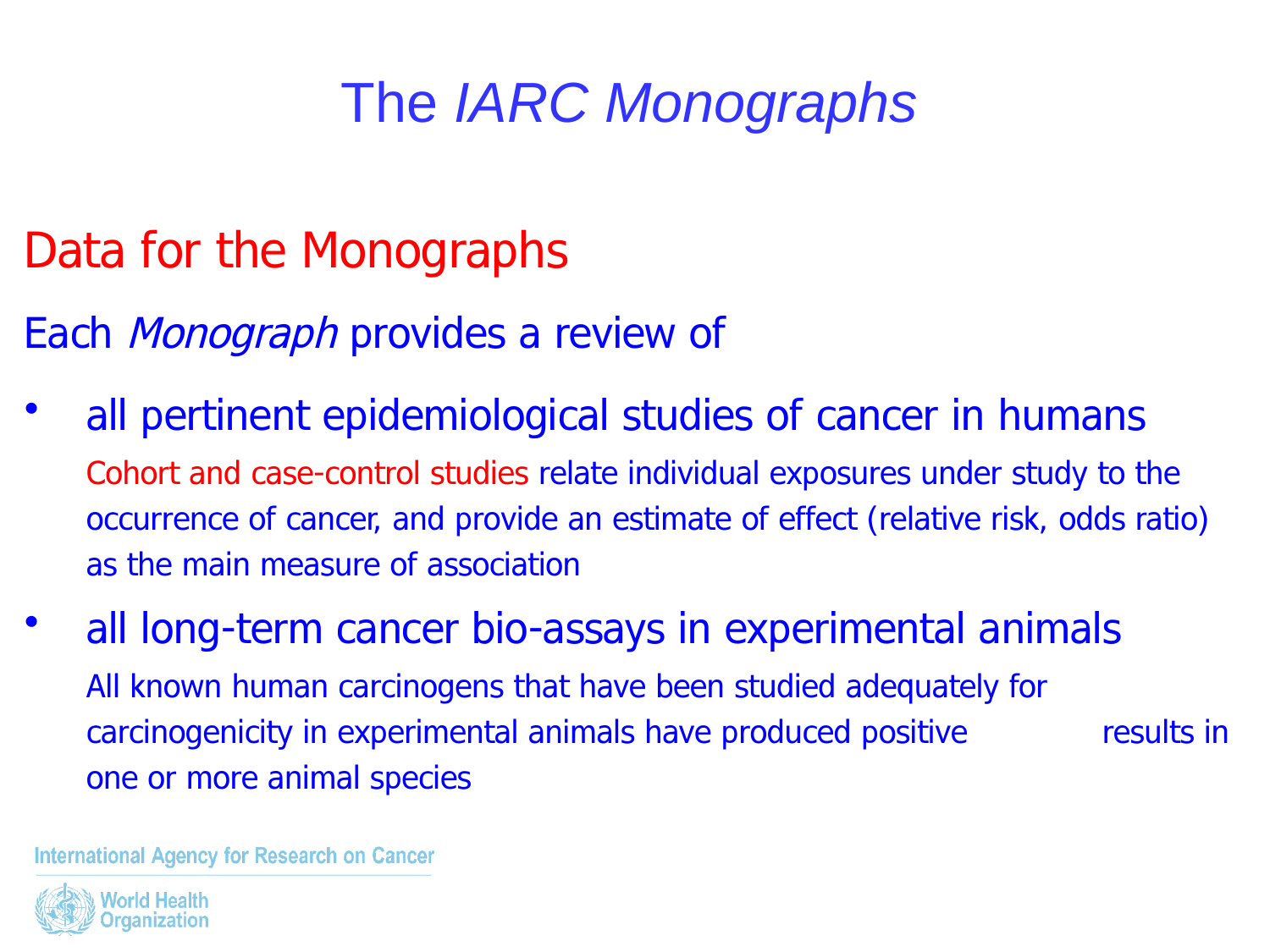

# The IARC Monographs

Data for the Monographs

Each Monograph provides a review of

all pertinent epidemiological studies of cancer in humans
	Cohort and case-control studies relate individual exposures under study to the occurrence of cancer, and provide an estimate of effect (relative risk, odds ratio) as the main measure of association
all long-term cancer bio-assays in experimental animals
	All known human carcinogens that have been studied adequately for 	carcinogenicity in experimental animals have produced positive 	results in one or more animal species